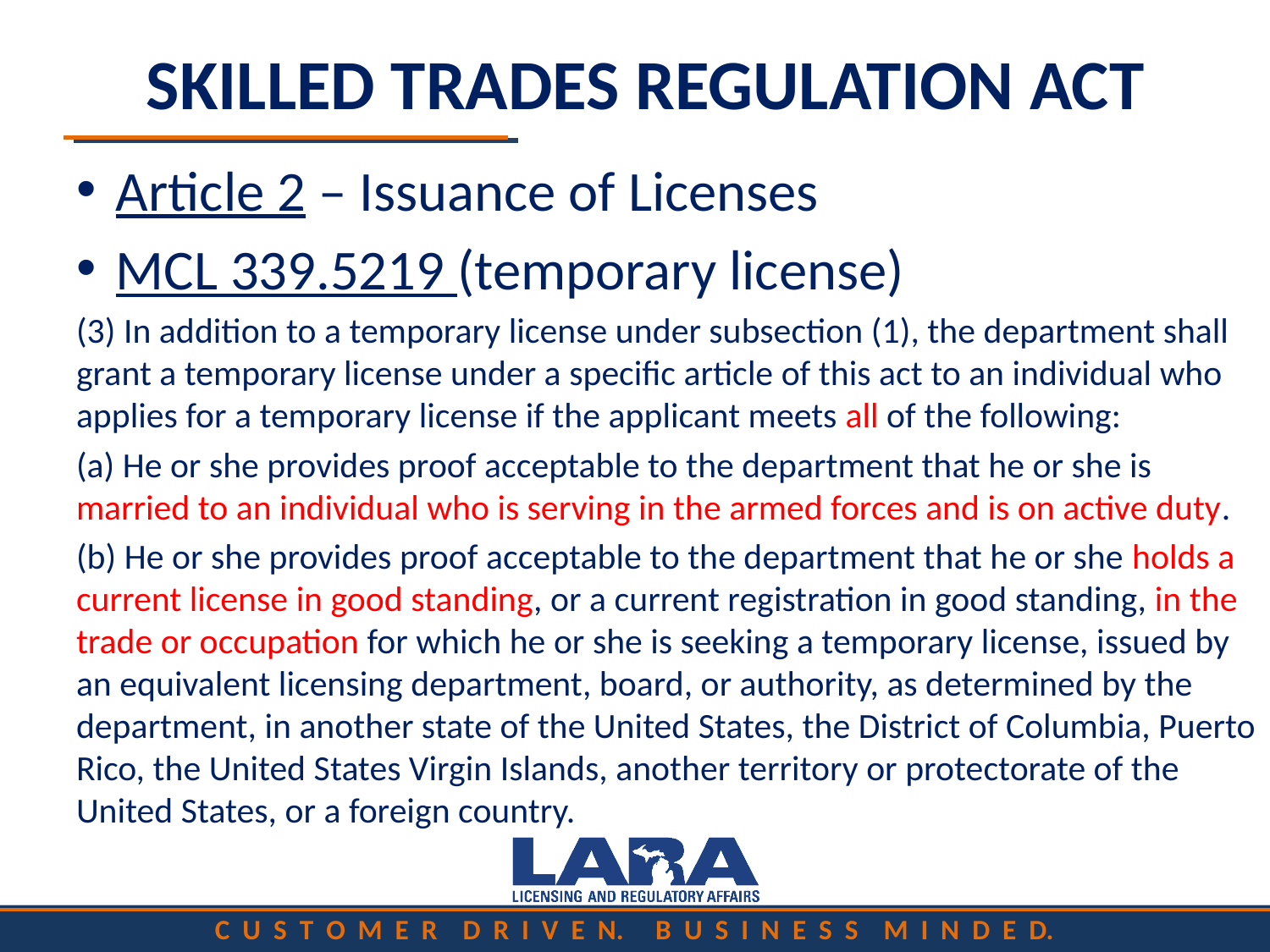

# SKILLED TRADES REGULATION ACT
Article 2 – Issuance of Licenses
MCL 339.5219 (temporary license)
(3) In addition to a temporary license under subsection (1), the department shall grant a temporary license under a specific article of this act to an individual who applies for a temporary license if the applicant meets all of the following:
(a) He or she provides proof acceptable to the department that he or she is married to an individual who is serving in the armed forces and is on active duty.
(b) He or she provides proof acceptable to the department that he or she holds a current license in good standing, or a current registration in good standing, in the trade or occupation for which he or she is seeking a temporary license, issued by an equivalent licensing department, board, or authority, as determined by the department, in another state of the United States, the District of Columbia, Puerto Rico, the United States Virgin Islands, another territory or protectorate of the United States, or a foreign country.